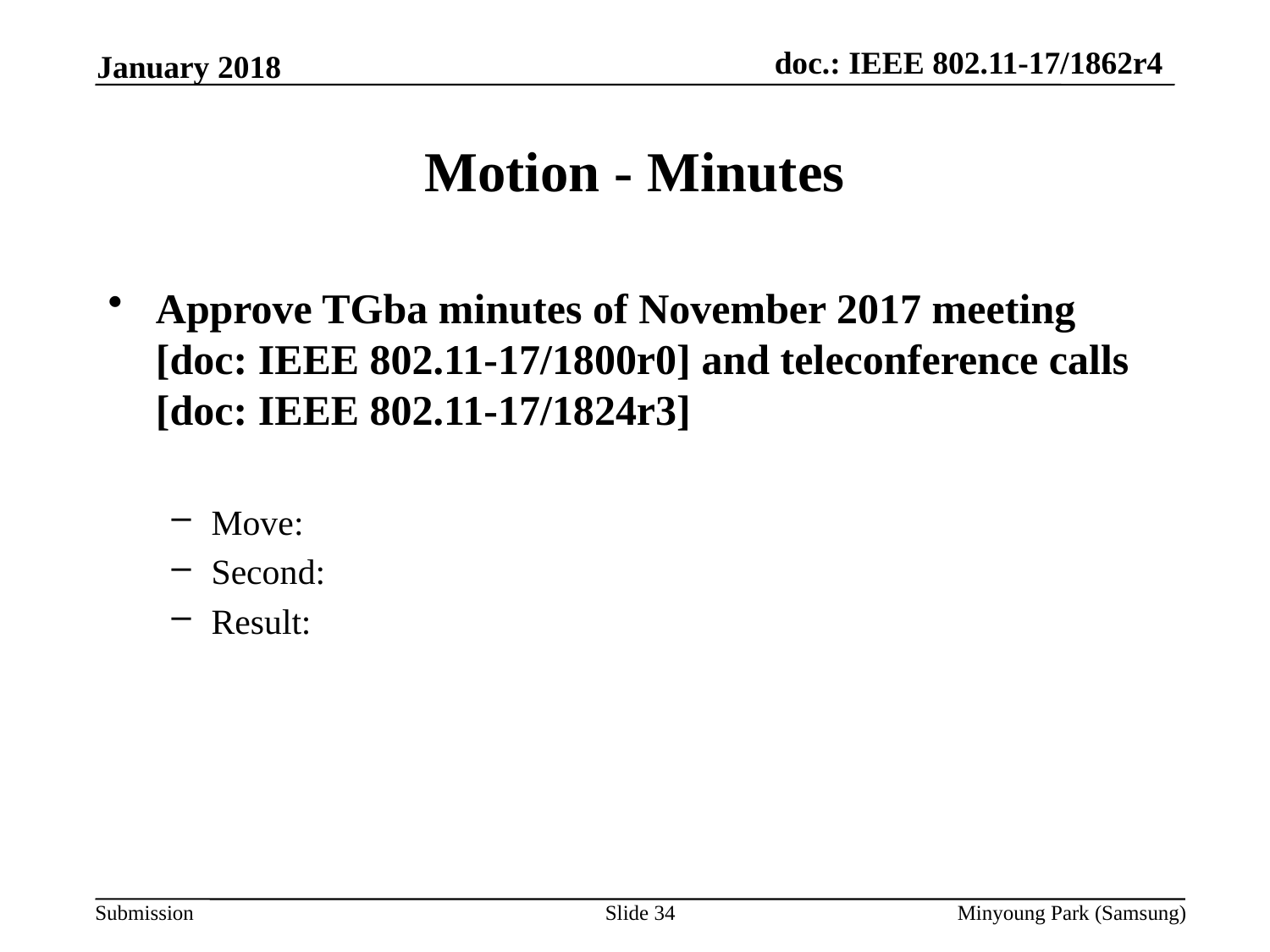

January 2018
# Motion - Minutes
Approve TGba minutes of November 2017 meeting [doc: IEEE 802.11-17/1800r0] and teleconference calls [doc: IEEE 802.11-17/1824r3]

Move:
Second:
Result:
Slide 34
Minyoung Park (Samsung)